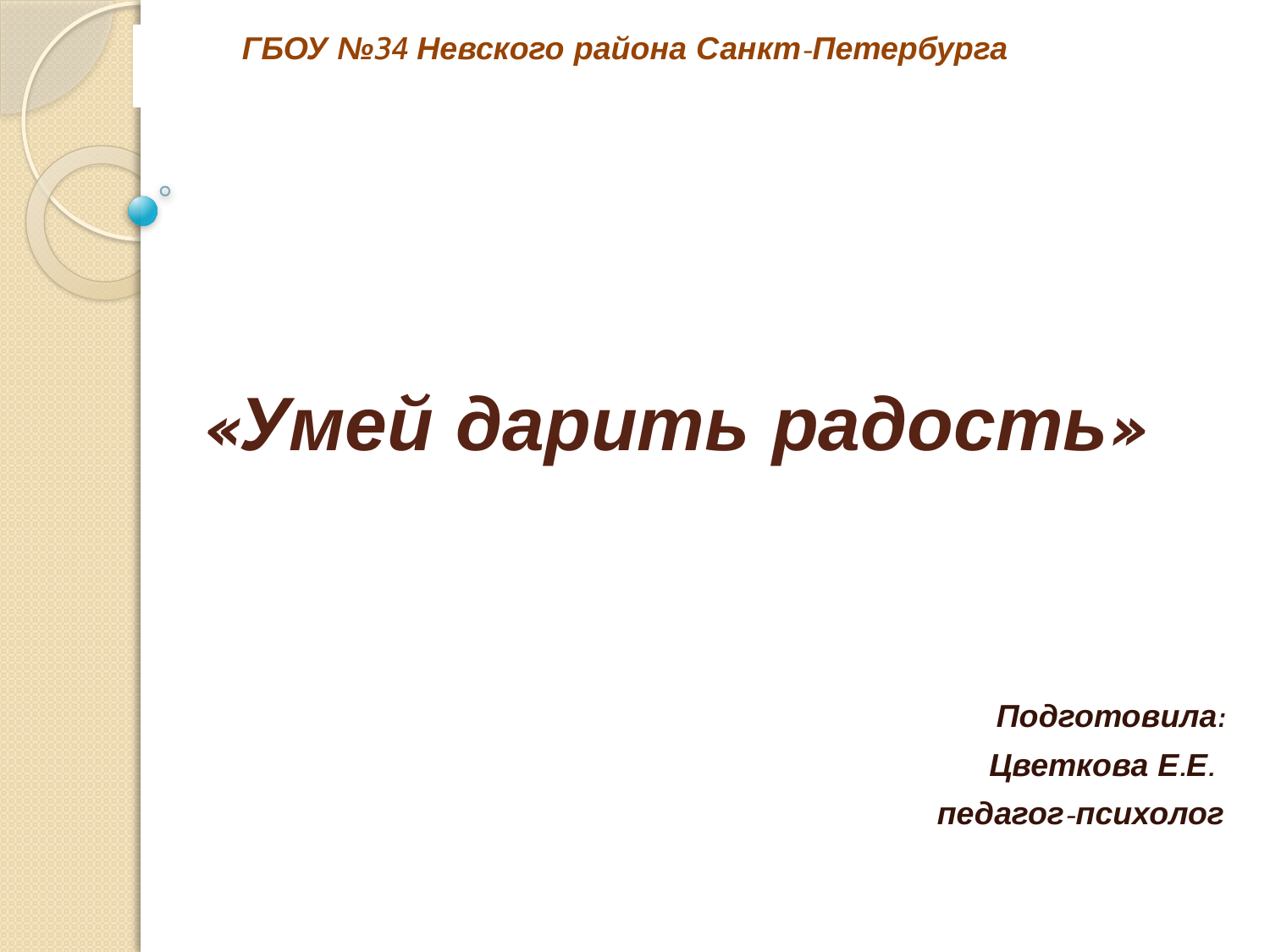

ГБОУ №34 Невского района Санкт-Петербурга

# «Умей дарить радость»
Подготовила:
Цветкова Е.Е.
педагог-психолог